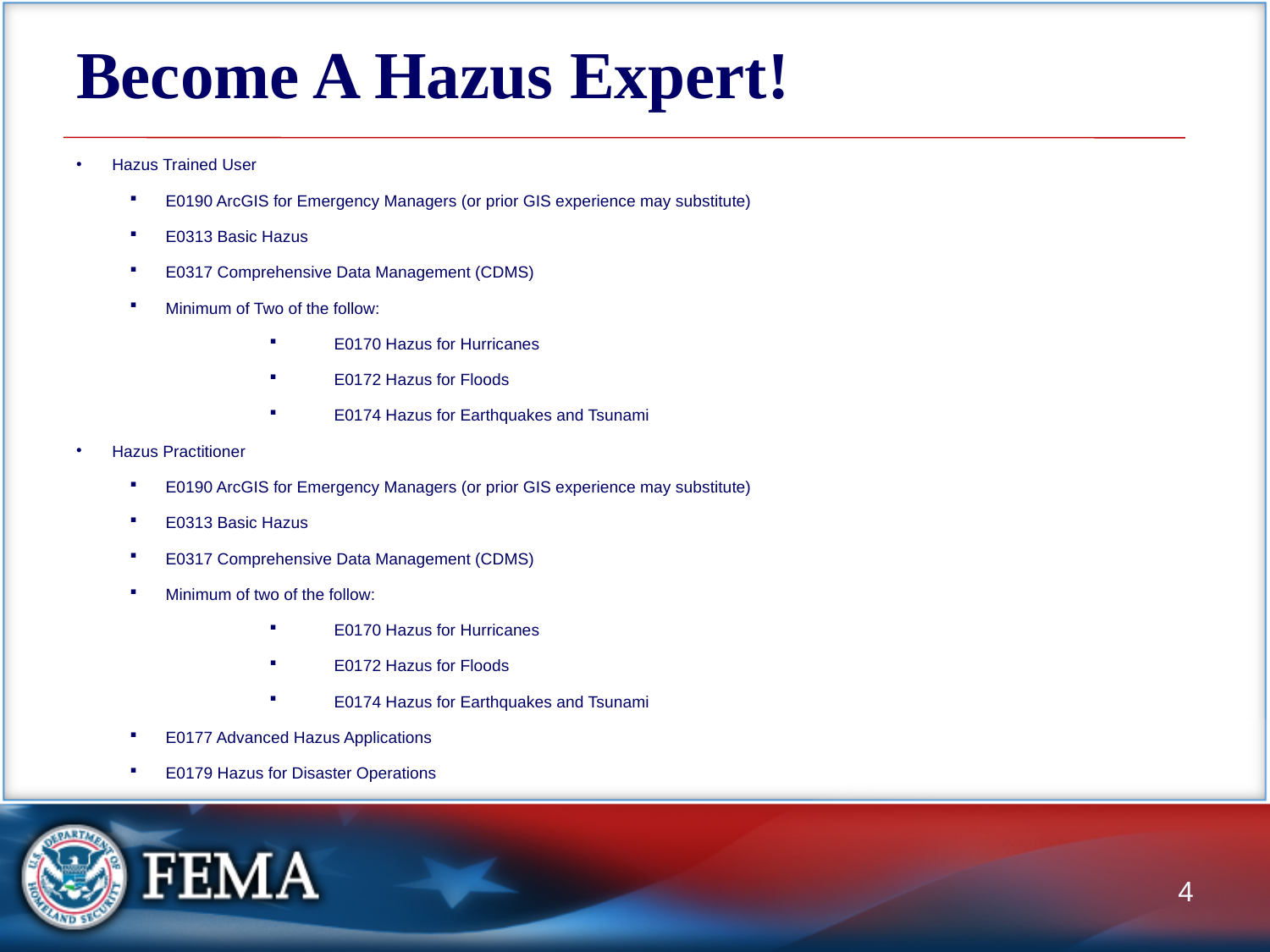

# Become A Hazus Expert!
Hazus Trained User
E0190 ArcGIS for Emergency Managers (or prior GIS experience may substitute)
E0313 Basic Hazus
E0317 Comprehensive Data Management (CDMS)
Minimum of Two of the follow:
E0170 Hazus for Hurricanes
E0172 Hazus for Floods
E0174 Hazus for Earthquakes and Tsunami
Hazus Practitioner
E0190 ArcGIS for Emergency Managers (or prior GIS experience may substitute)
E0313 Basic Hazus
E0317 Comprehensive Data Management (CDMS)
Minimum of two of the follow:
E0170 Hazus for Hurricanes
E0172 Hazus for Floods
E0174 Hazus for Earthquakes and Tsunami
E0177 Advanced Hazus Applications
E0179 Hazus for Disaster Operations
4